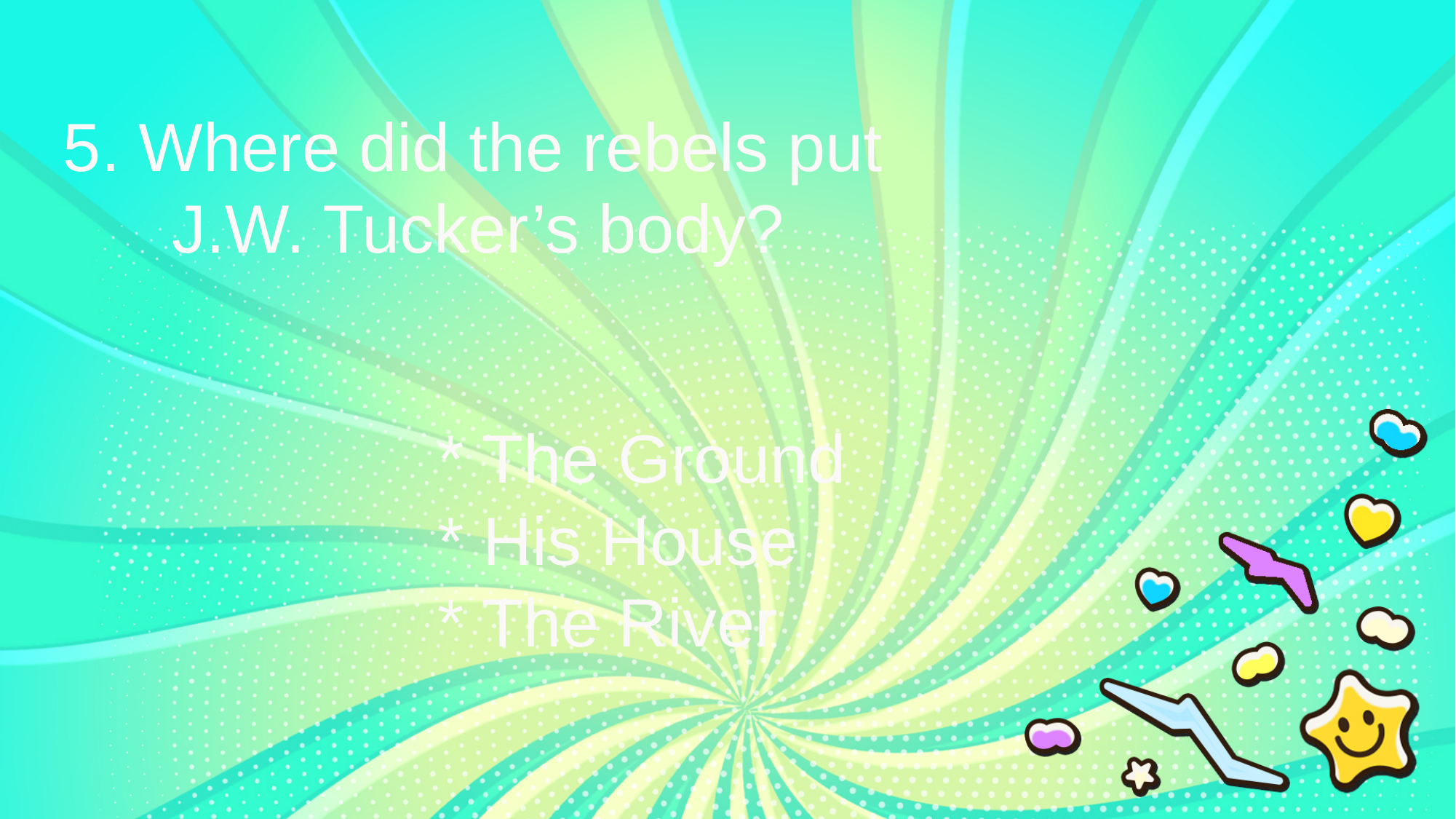

5. Where did the rebels put
	J.W. Tucker’s body?
* The Ground
* His House
* The River